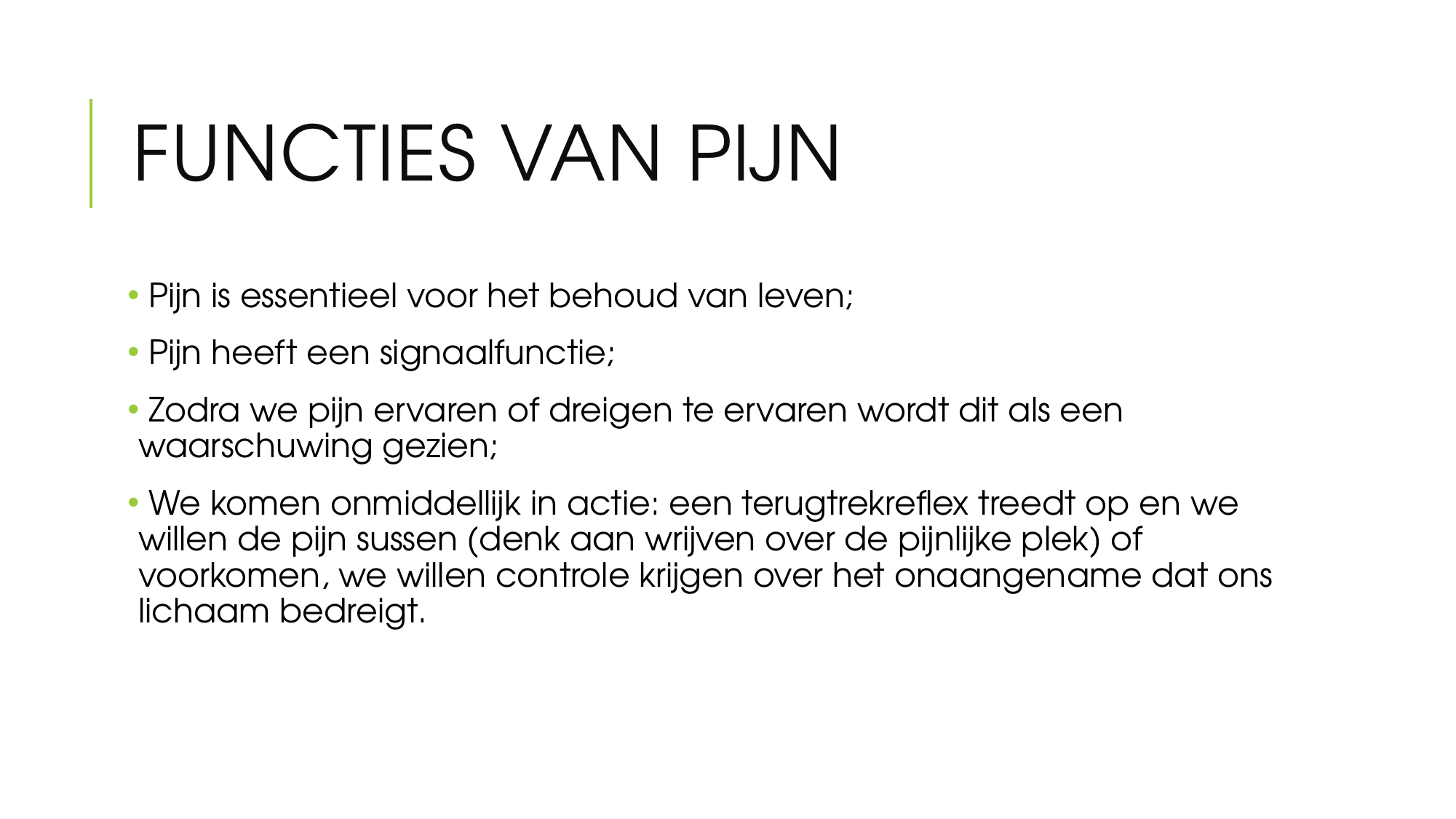

# Functies van pijn
 Pijn is essentieel voor het behoud van leven;
 Pijn heeft een signaalfunctie;
 Zodra we pijn ervaren of dreigen te ervaren wordt dit als een waarschuwing gezien;
 We komen onmiddellijk in actie: een terugtrekreflex treedt op en we willen de pijn sussen (denk aan wrijven over de pijnlijke plek) of voorkomen, we willen controle krijgen over het onaangename dat ons lichaam bedreigt.